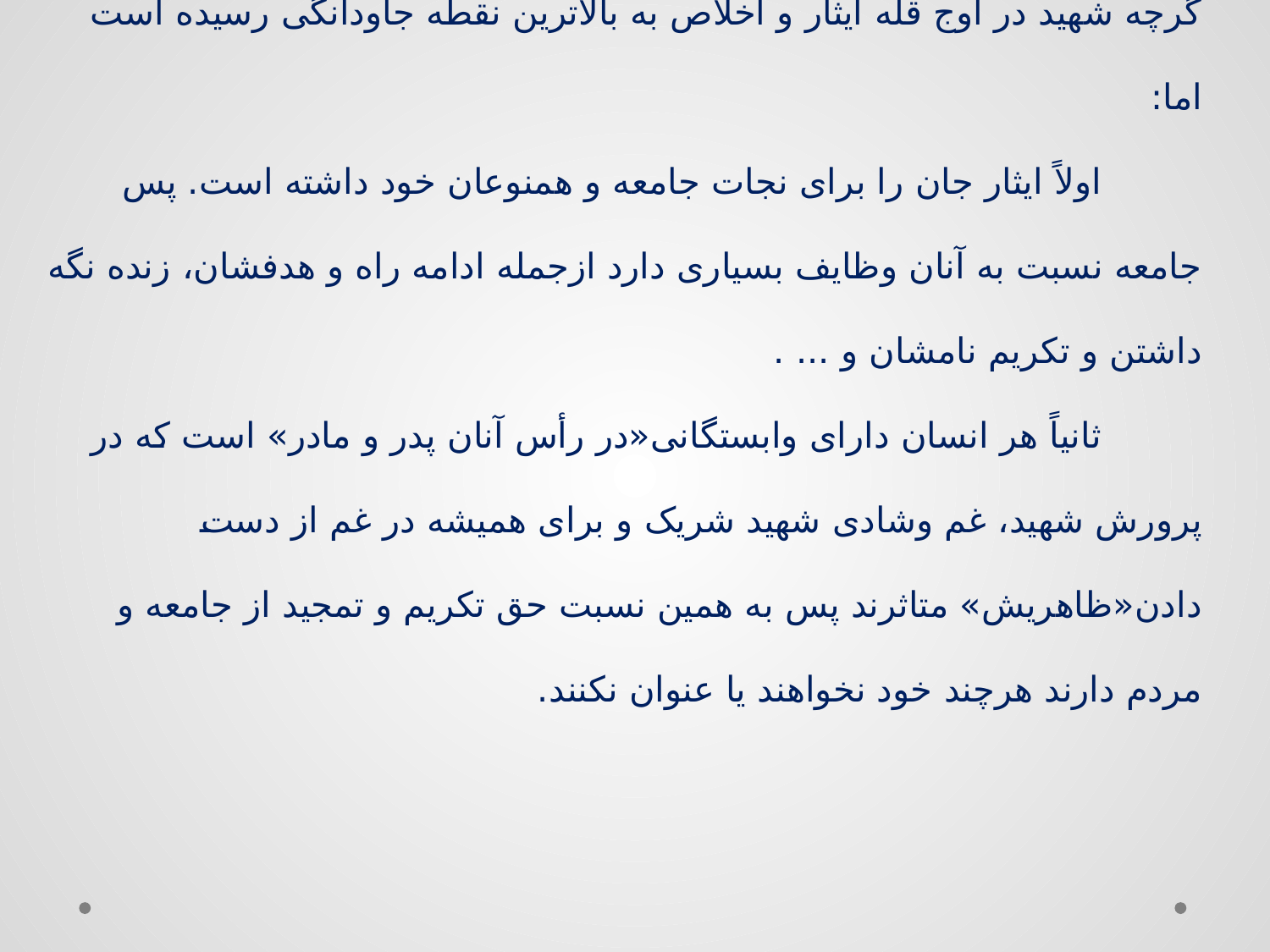

# وظیفه جامعه«مردم» نسبت به شهدا و خانواده های آنان گرچه شهید در اوج قله ایثار و اخلاص به بالاترین نقطه جاودانگی رسیده است اما: اولاً ایثار جان را برای نجات جامعه و همنوعان خود داشته است. پس جامعه نسبت به آنان وظایف بسیاری دارد ازجمله ادامه راه و هدفشان، زنده نگه داشتن و تکریم نامشان و ... . ثانیاً هر انسان دارای وابستگانی«در رأس آنان پدر و مادر» است که در پرورش شهید، غم وشادی شهید شریک و برای همیشه در غم از دست دادن«ظاهریش» متاثرند پس به همین نسبت حق تکریم و تمجید از جامعه و مردم دارند هرچند خود نخواهند یا عنوان نکنند.